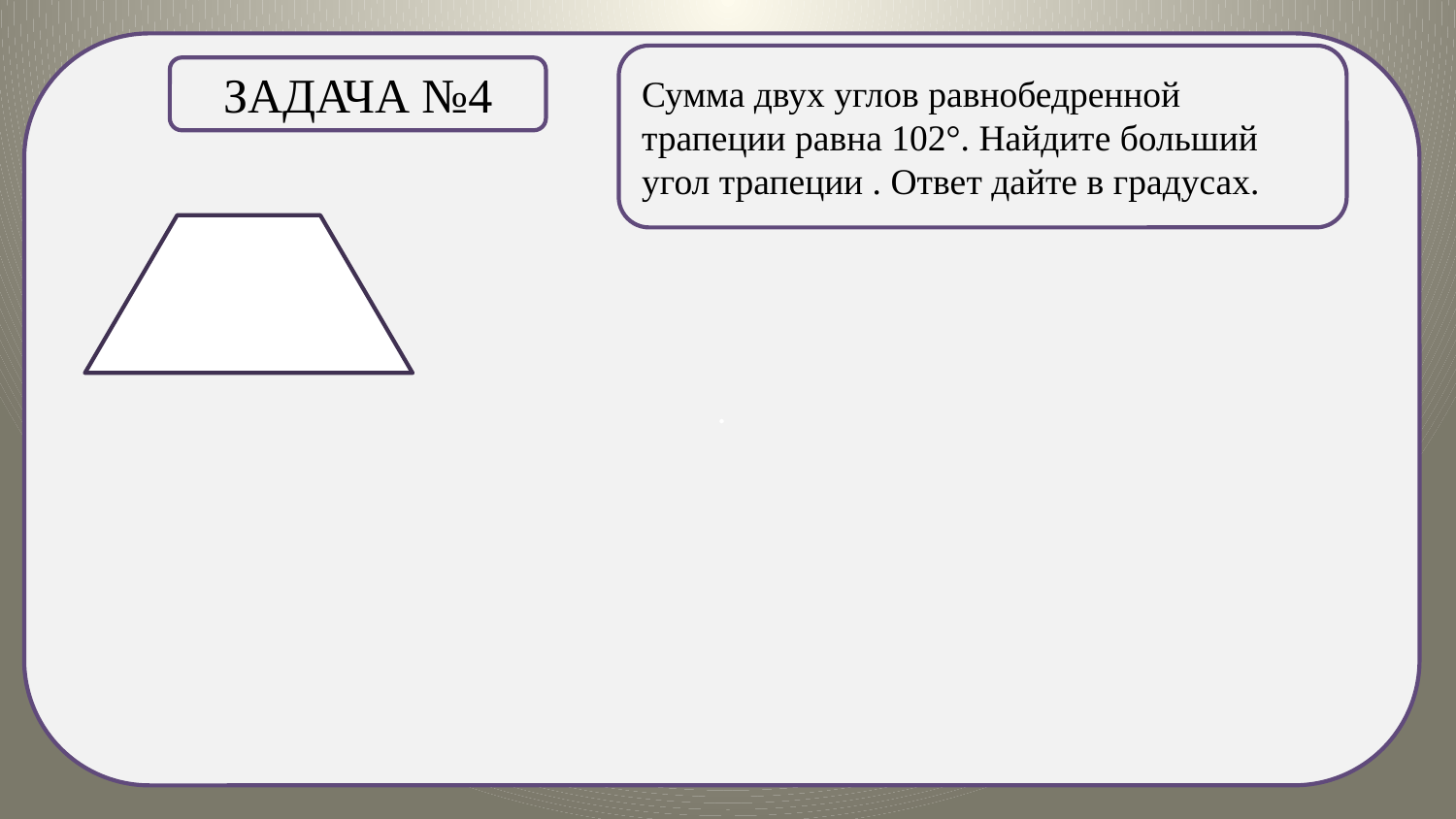

.
Сумма двух углов равнобедренной трапеции равна 102°. Найдите больший угол трапеции . Ответ дайте в градусах.
Задача №4